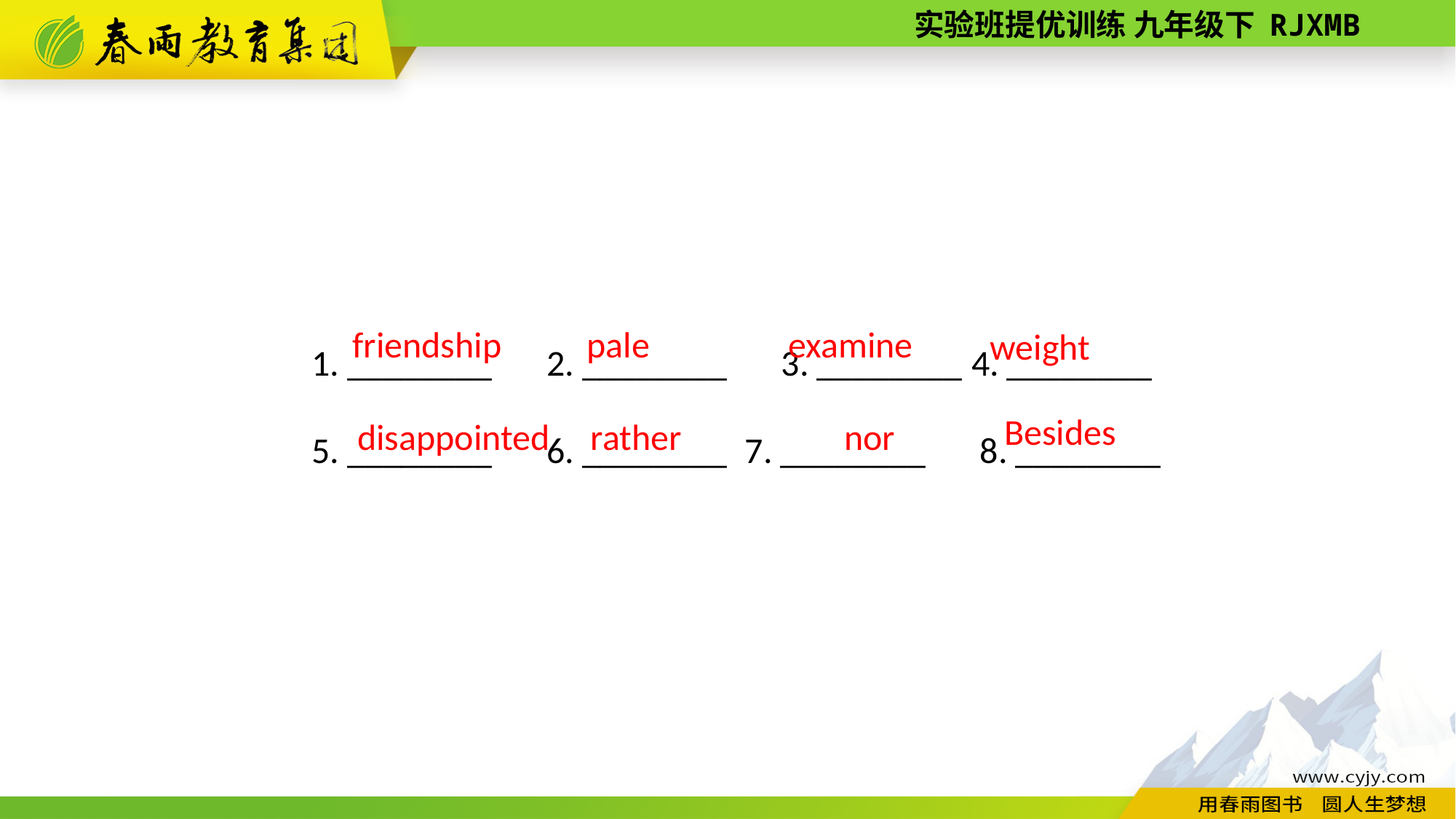

1. ________　2. ________　3. ________  4. ________
5. ________　6. ________    7. ________　8. ________
friendship
pale
examine
weight
Besides
nor
rather
 disappointed